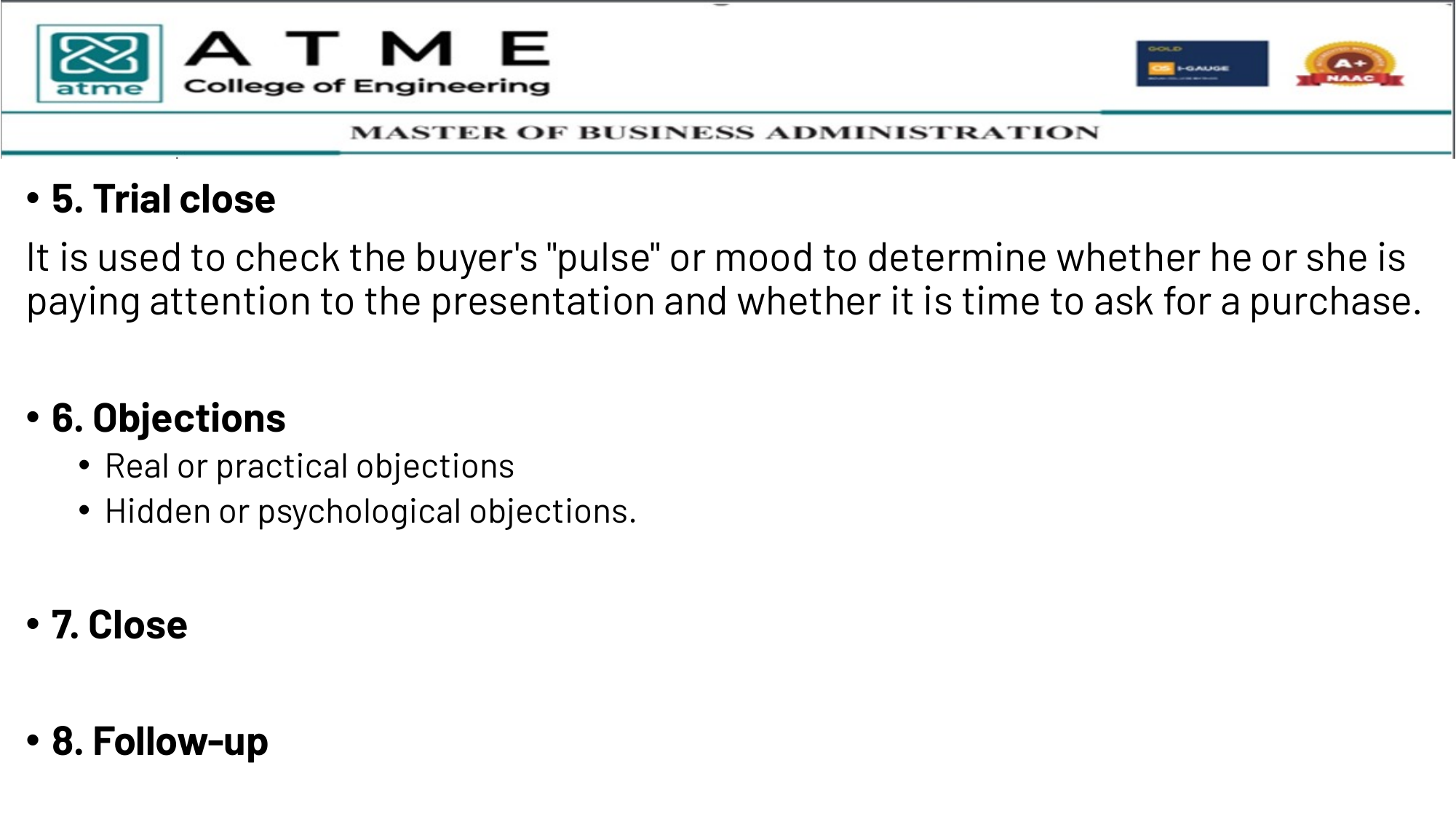

5. Trial close
It is used to check the buyer's "pulse" or mood to determine whether he or she is paying attention to the presentation and whether it is time to ask for a purchase.

6. Objections
Real or practical objections
Hidden or psychological objections.

7. Close

8. Follow-up